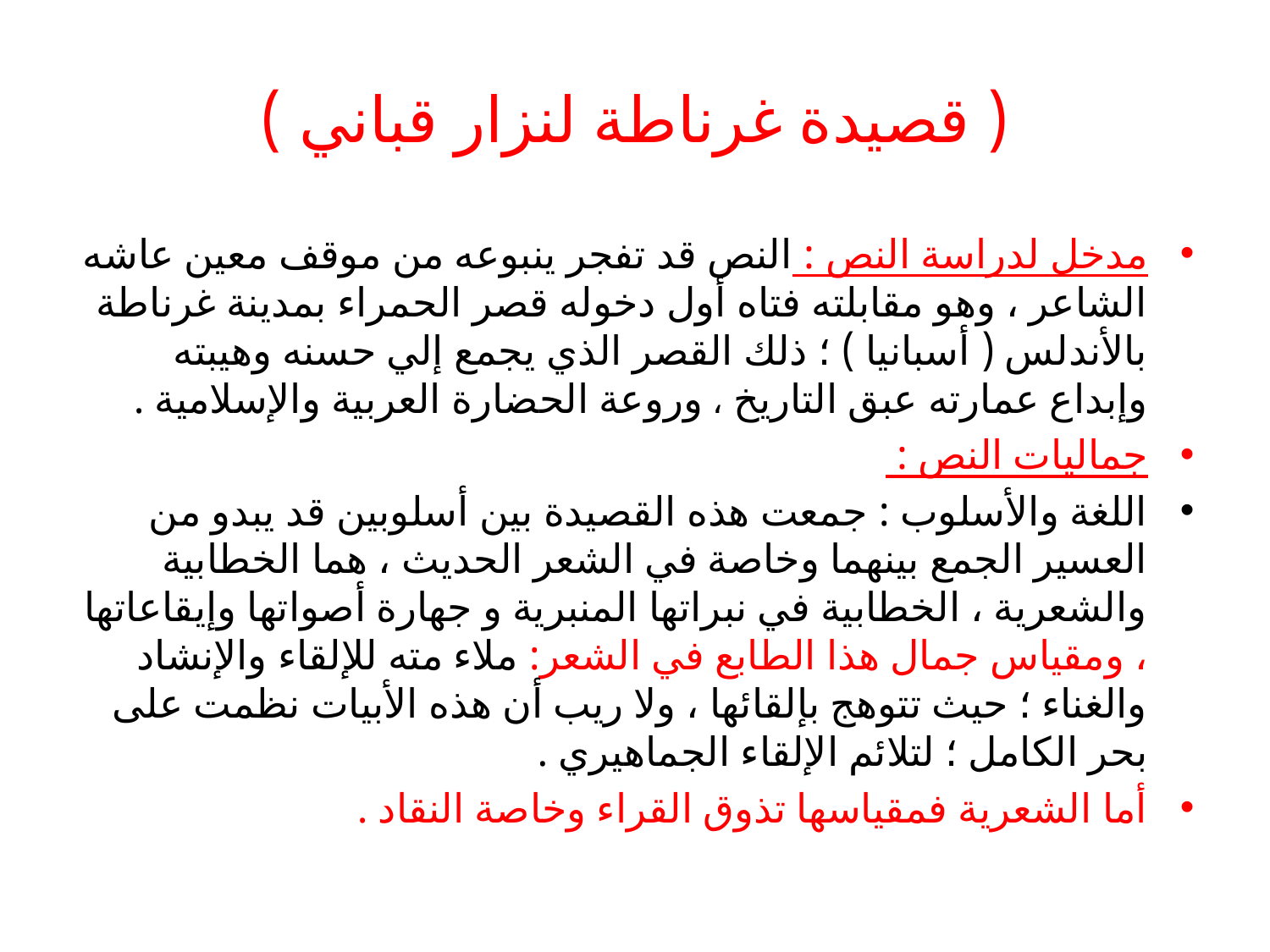

# ( قصيدة غرناطة لنزار قباني )
مدخل لدراسة النص : النص قد تفجر ينبوعه من موقف معين عاشه الشاعر ، وهو مقابلته فتاه أول دخوله قصر الحمراء بمدينة غرناطة بالأندلس ( أسبانيا ) ؛ ذلك القصر الذي يجمع إلي حسنه وهيبته وإبداع عمارته عبق التاريخ ، وروعة الحضارة العربية والإسلامية .
جماليات النص :
اللغة والأسلوب : جمعت هذه القصيدة بين أسلوبين قد يبدو من العسير الجمع بينهما وخاصة في الشعر الحديث ، هما الخطابية والشعرية ، الخطابية في نبراتها المنبرية و جهارة أصواتها وإيقاعاتها ، ومقياس جمال هذا الطابع في الشعر: ملاء مته للإلقاء والإنشاد والغناء ؛ حيث تتوهج بإلقائها ، ولا ريب أن هذه الأبيات نظمت على بحر الكامل ؛ لتلائم الإلقاء الجماهيري .
أما الشعرية فمقياسها تذوق القراء وخاصة النقاد .